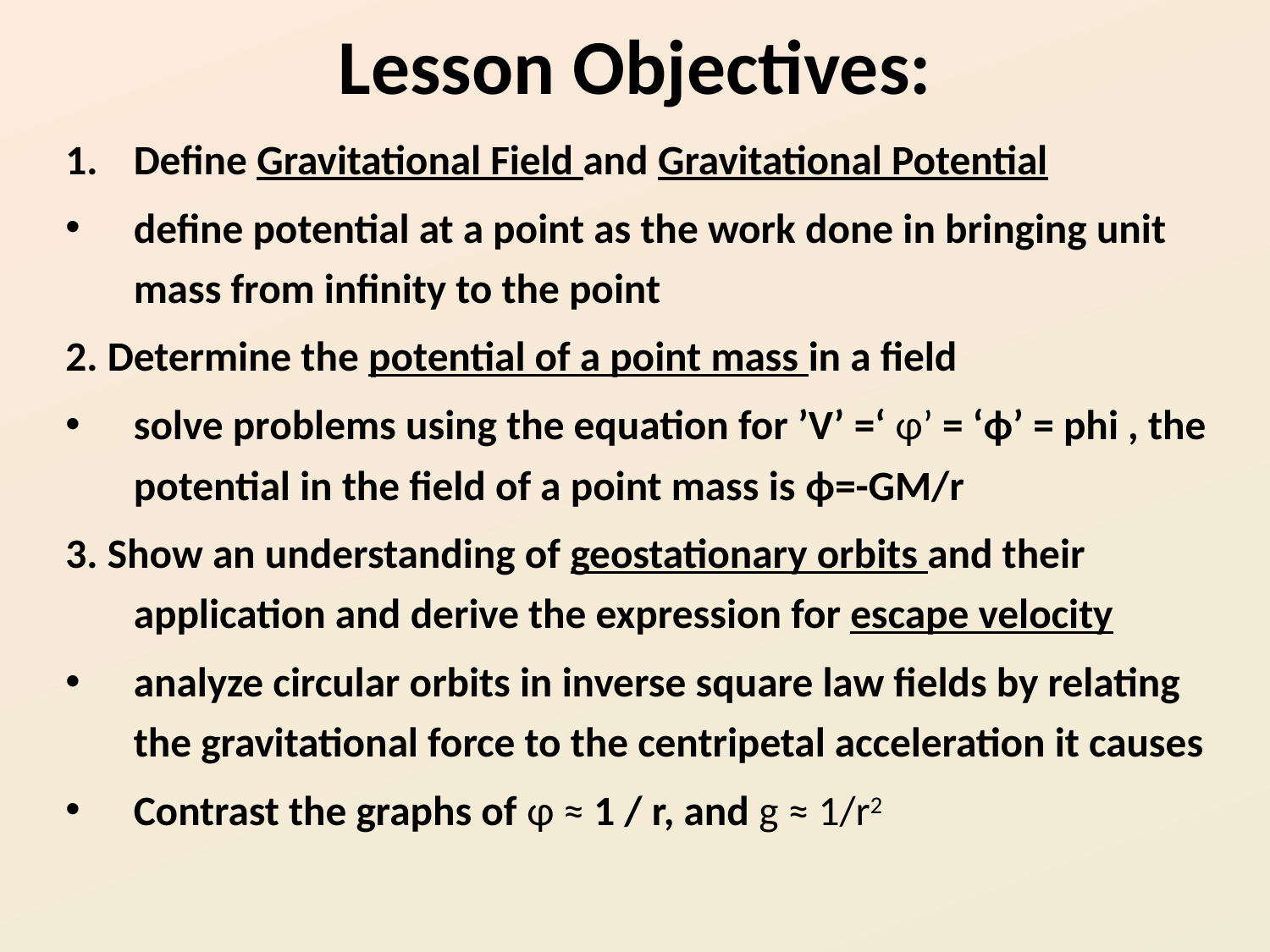

# Lesson Objectives:
Define Gravitational Field and Gravitational Potential
define potential at a point as the work done in bringing unit mass from infinity to the point
2. Determine the potential of a point mass in a field
solve problems using the equation for ’V’ =‘ φ’ = ‘ϕ’ = phi , the potential in the field of a point mass is ϕ=-GM/r
3. Show an understanding of geostationary orbits and their application and derive the expression for escape velocity
analyze circular orbits in inverse square law fields by relating the gravitational force to the centripetal acceleration it causes
Contrast the graphs of φ ≈ 1 / r, and g ≈ 1/r2